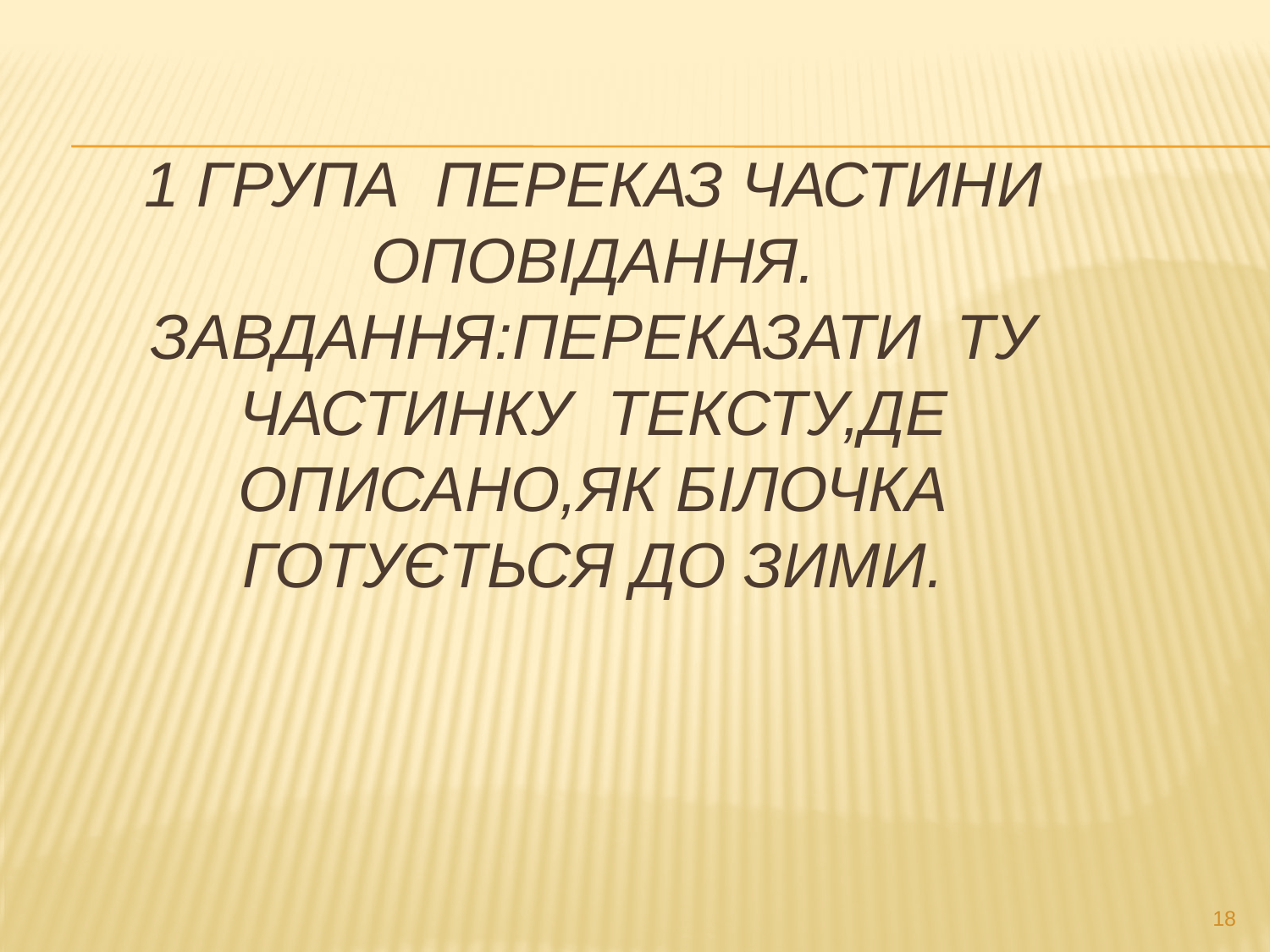

# 1 група  Переказ частини оповідання. Завдання:переказати  ту частинку  тексту,де описано,як білочка готується до зими.
18